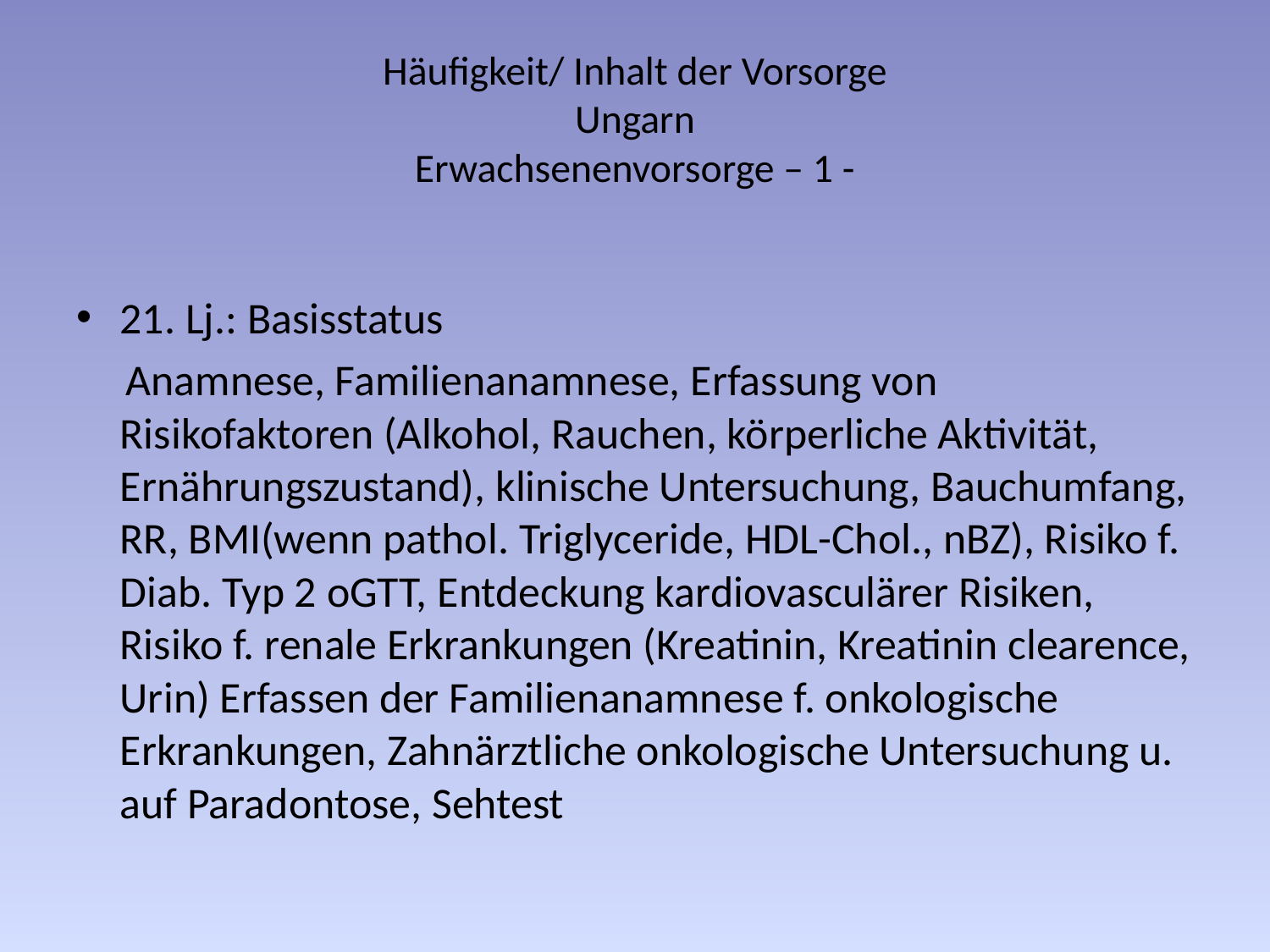

# Häufigkeit/ Inhalt der Vorsorge Ungarn Erwachsenenvorsorge – 1 -

21. Lj.: Basisstatus
     Anamnese, Familienanamnese, Erfassung von Risikofaktoren (Alkohol, Rauchen, körperliche Aktivität, Ernährungszustand), klinische Untersuchung, Bauchumfang, RR, BMI(wenn pathol. Triglyceride, HDL-Chol., nBZ), Risiko f. Diab. Typ 2 oGTT, Entdeckung kardiovasculärer Risiken, Risiko f. renale Erkrankungen (Kreatinin, Kreatinin clearence, Urin) Erfassen der Familienanamnese f. onkologische Erkrankungen, Zahnärztliche onkologische Untersuchung u. auf Paradontose, Sehtest